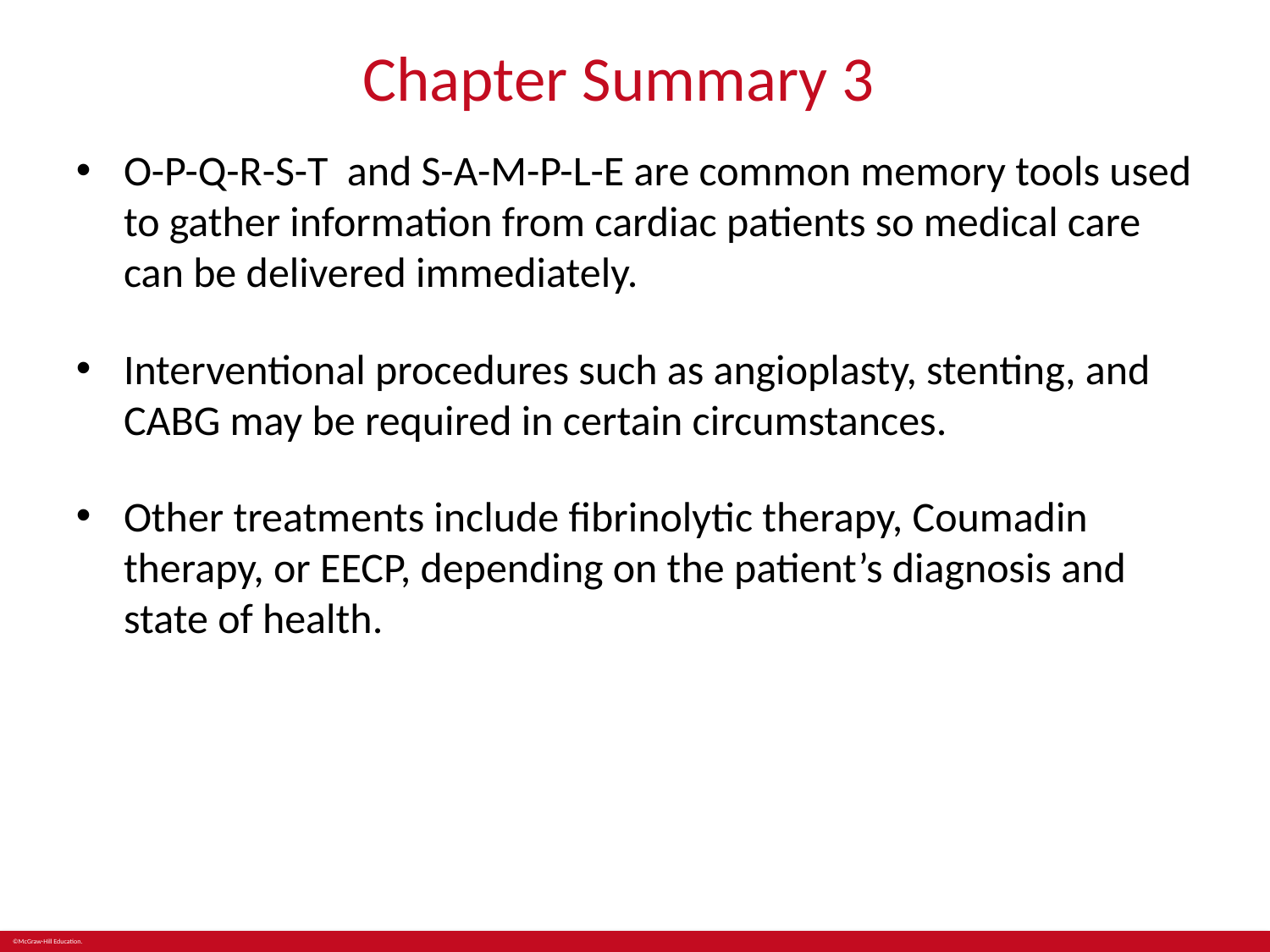

# Chapter Summary 32
O-P-Q-R-S-T  and S-A-M-P-L-E are common memory tools used to gather information from cardiac patients so medical care can be delivered immediately.
Interventional procedures such as angioplasty, stenting, and CABG may be required in certain circumstances.
Other treatments include fibrinolytic therapy, Coumadin therapy, or EECP, depending on the patient’s diagnosis and state of health.